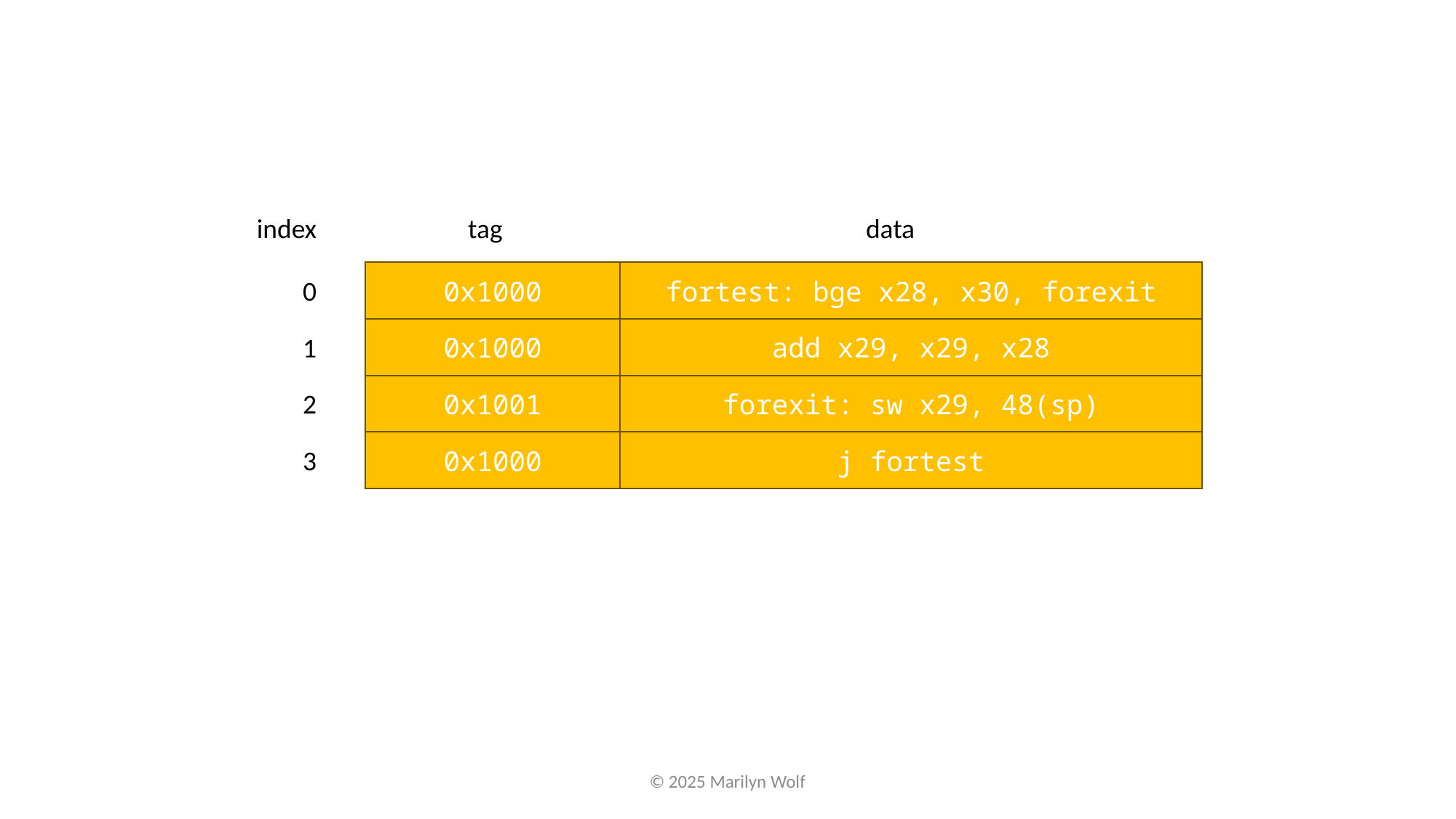

index
tag
data
0x1000
fortest: bge x28, x30, forexit
0
0x1000
add x29, x29, x28
1
0x1001
forexit: sw x29, 48(sp)
2
0x1000
j fortest
3
© 2025 Marilyn Wolf